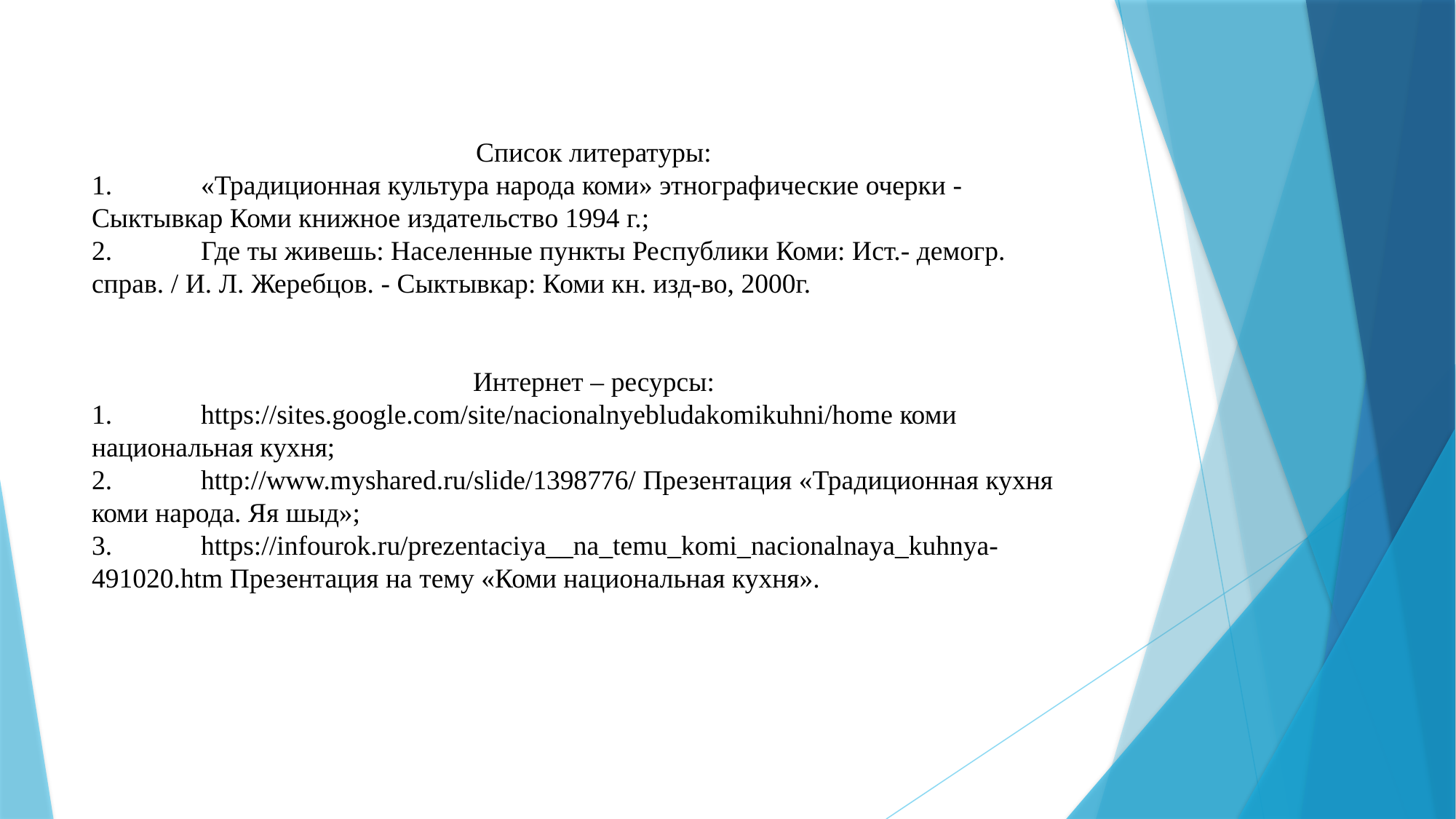

Список литературы:
1.	«Традиционная культура народа коми» этнографические очерки - Сыктывкар Коми книжное издательство 1994 г.;
2.	Где ты живешь: Населенные пункты Республики Коми: Ист.- демогр. справ. / И. Л. Жеребцов. - Сыктывкар: Коми кн. изд-во, 2000г.

Интернет – ресурсы:
1.	https://sites.google.com/site/nacionalnyebludakomikuhni/home коми национальная кухня;
2.	http://www.myshared.ru/slide/1398776/ Презентация «Традиционная кухня коми народа. Яя шыд»;
3.	https://infourok.ru/prezentaciya__na_temu_komi_nacionalnaya_kuhnya-491020.htm Презентация на тему «Коми национальная кухня».